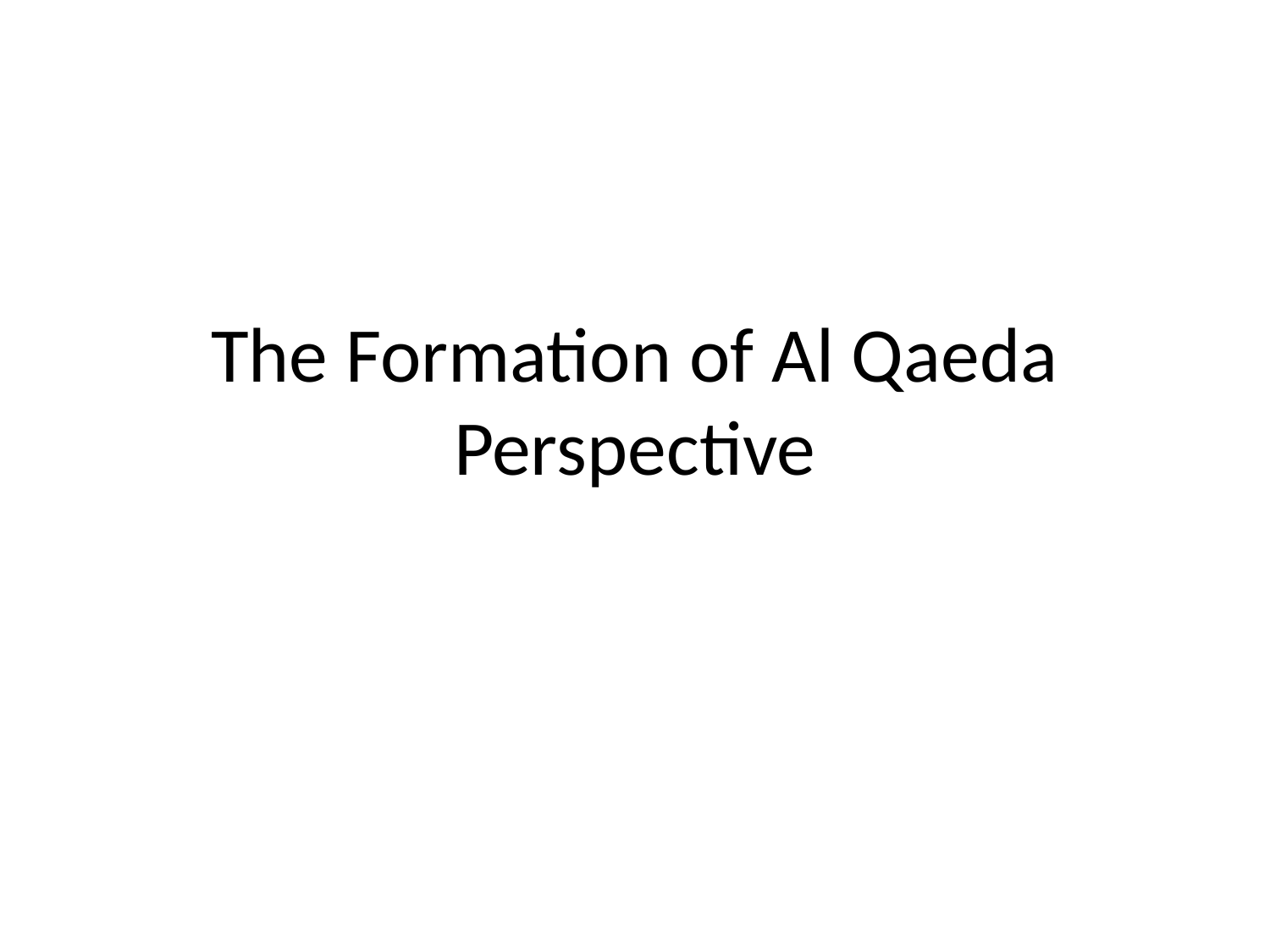

# The Formation of Al Qaeda Perspective